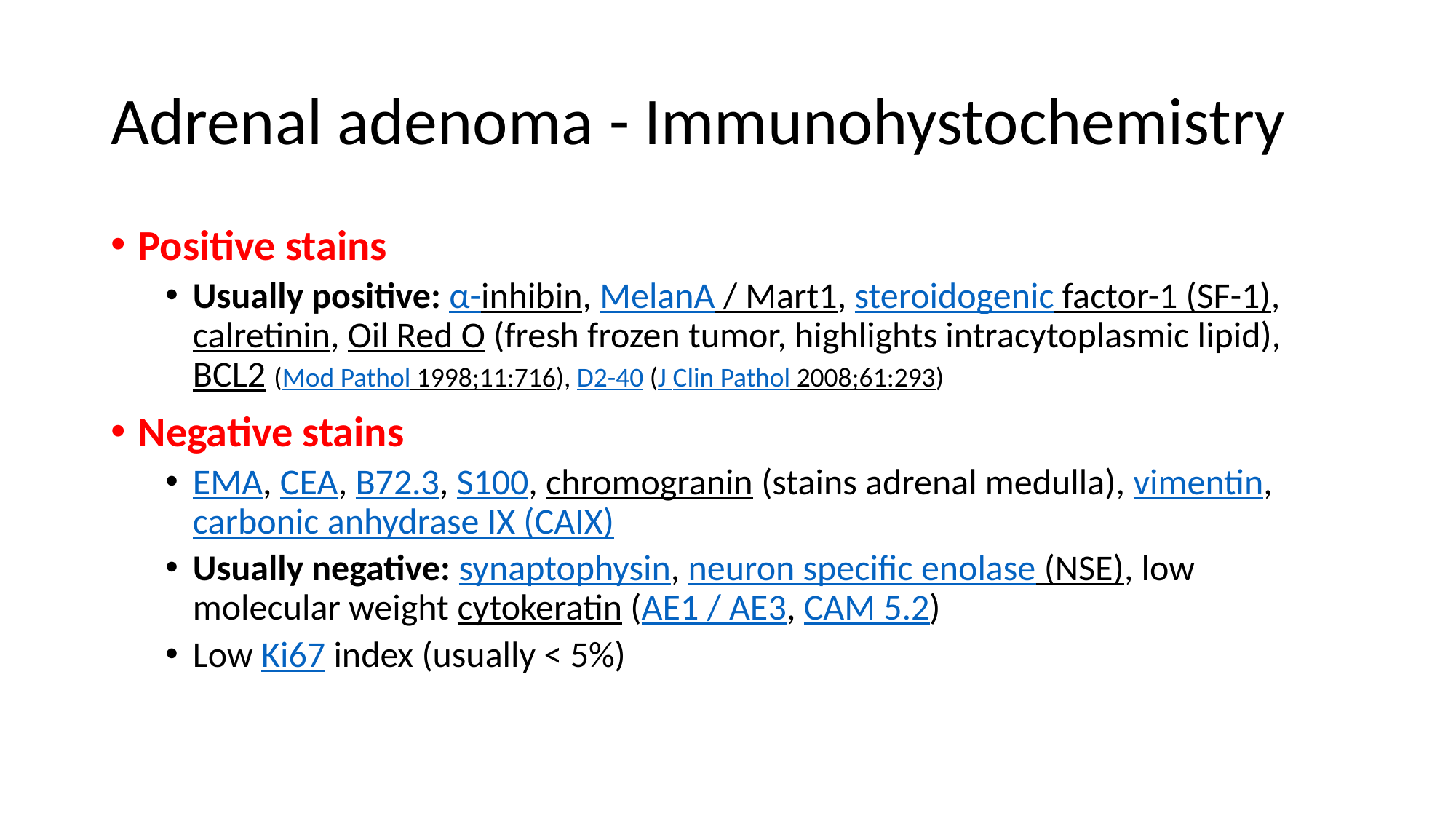

# Adrenal adenoma - Immunohystochemistry
Positive stains
Usually positive: α-inhibin, MelanA / Mart1, steroidogenic factor-1 (SF-1), calretinin, Oil Red O (fresh frozen tumor, highlights intracytoplasmic lipid), BCL2 (Mod Pathol 1998;11:716), D2-40 (J Clin Pathol 2008;61:293)
Negative stains
EMA, CEA, B72.3, S100, chromogranin (stains adrenal medulla), vimentin, carbonic anhydrase IX (CAIX)
Usually negative: synaptophysin, neuron specific enolase (NSE), low molecular weight cytokeratin (AE1 / AE3, CAM 5.2)
Low Ki67 index (usually < 5%)